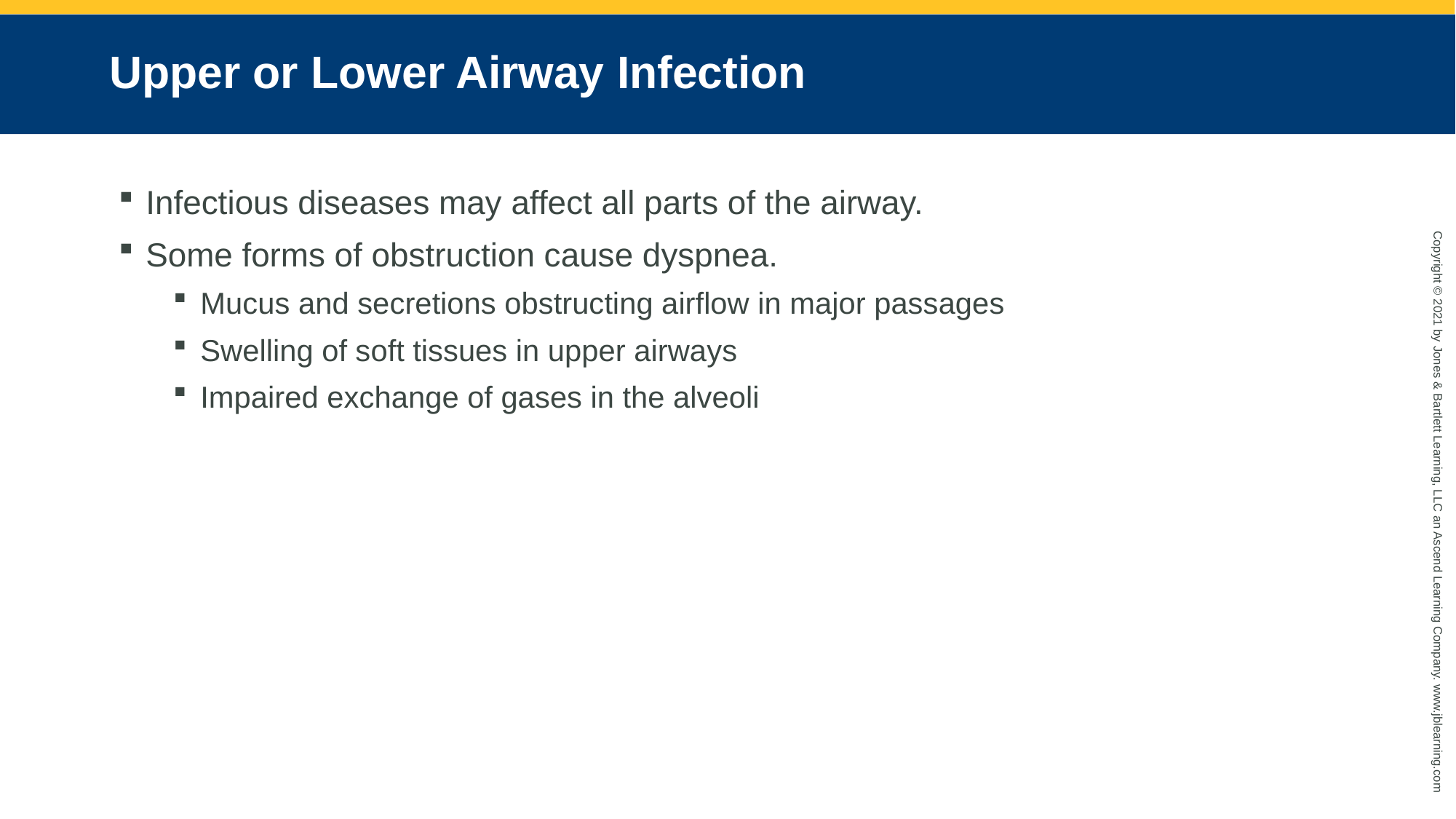

# Upper or Lower Airway Infection
Infectious diseases may affect all parts of the airway.
Some forms of obstruction cause dyspnea.
Mucus and secretions obstructing airflow in major passages
Swelling of soft tissues in upper airways
Impaired exchange of gases in the alveoli